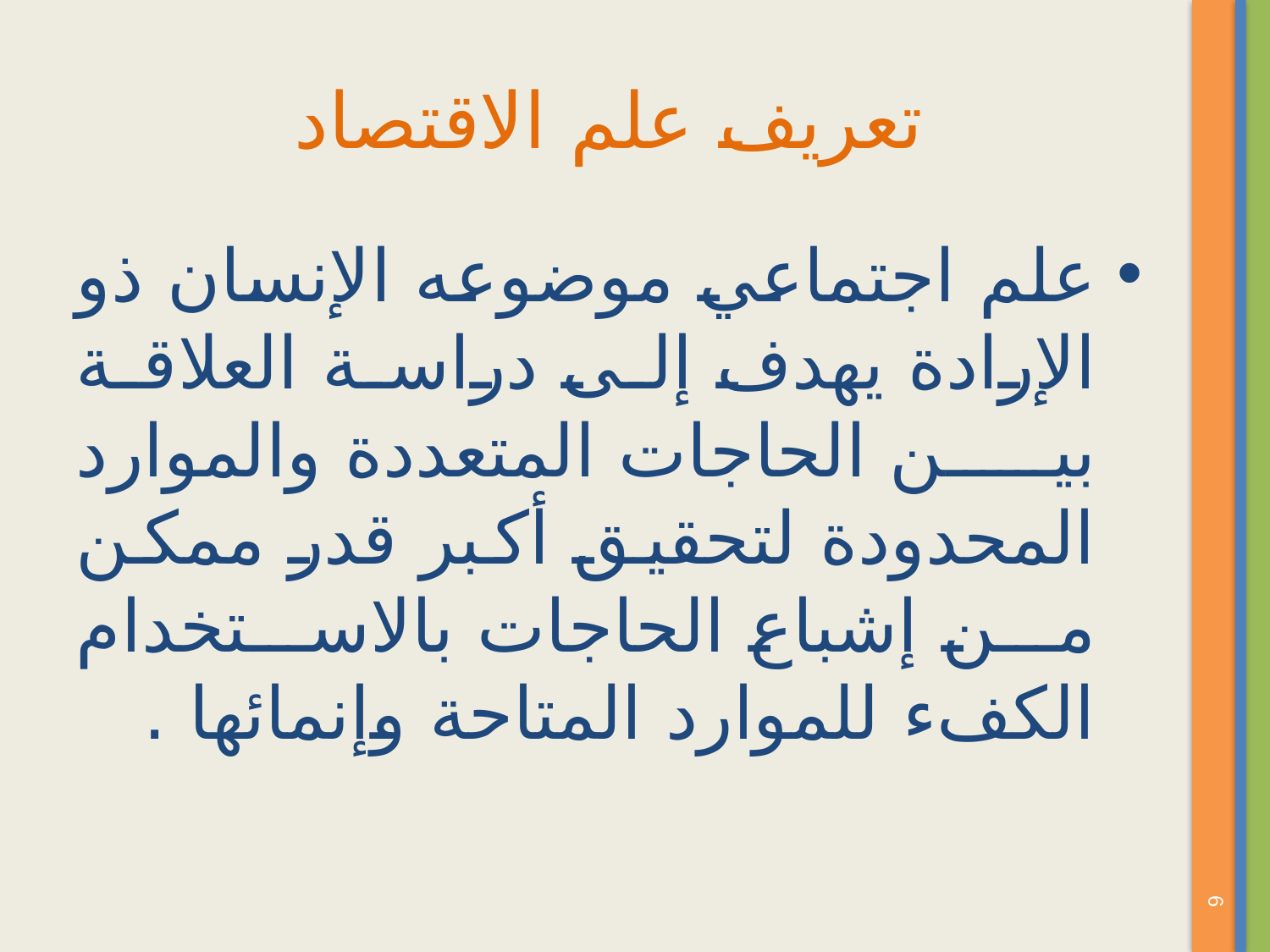

# تعريف علم الاقتصاد
علم اجتماعي موضوعه الإنسان ذو الإرادة يهدف إلى دراسة العلاقة بين الحاجات المتعددة والموارد المحدودة لتحقيق أكبر قدر ممكن من إشباع الحاجات بالاستخدام الكفء للموارد المتاحة وإنمائها .
6